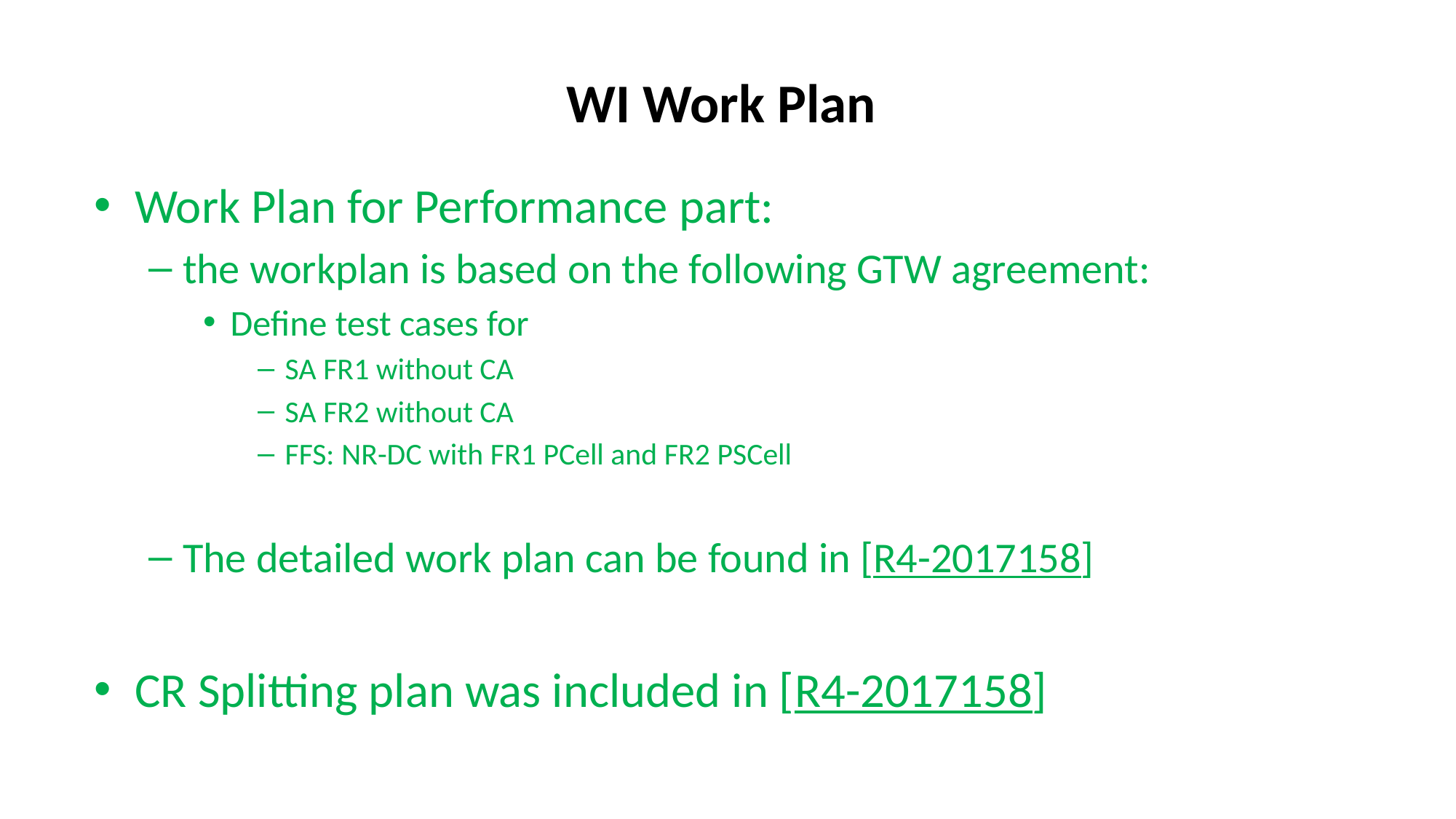

# WI Work Plan
Work Plan for Performance part:
the workplan is based on the following GTW agreement:
Define test cases for
SA FR1 without CA
SA FR2 without CA
FFS: NR-DC with FR1 PCell and FR2 PSCell

The detailed work plan can be found in [R4-2017158]

CR Splitting plan was included in [R4-2017158]